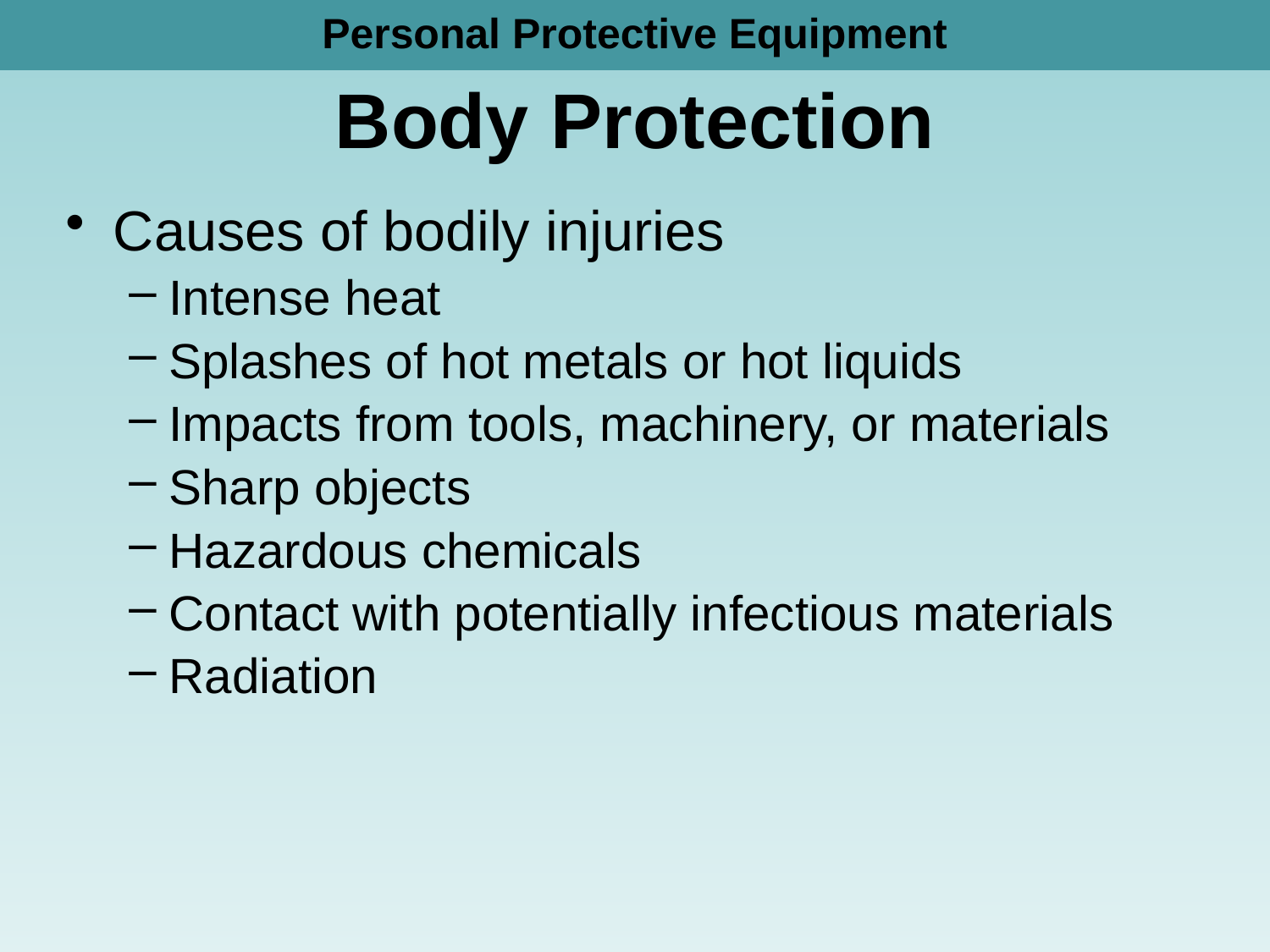

Personal Protective Equipment
# Body Protection
Causes of bodily injuries
Intense heat
Splashes of hot metals or hot liquids
Impacts from tools, machinery, or materials
Sharp objects
Hazardous chemicals
Contact with potentially infectious materials
Radiation